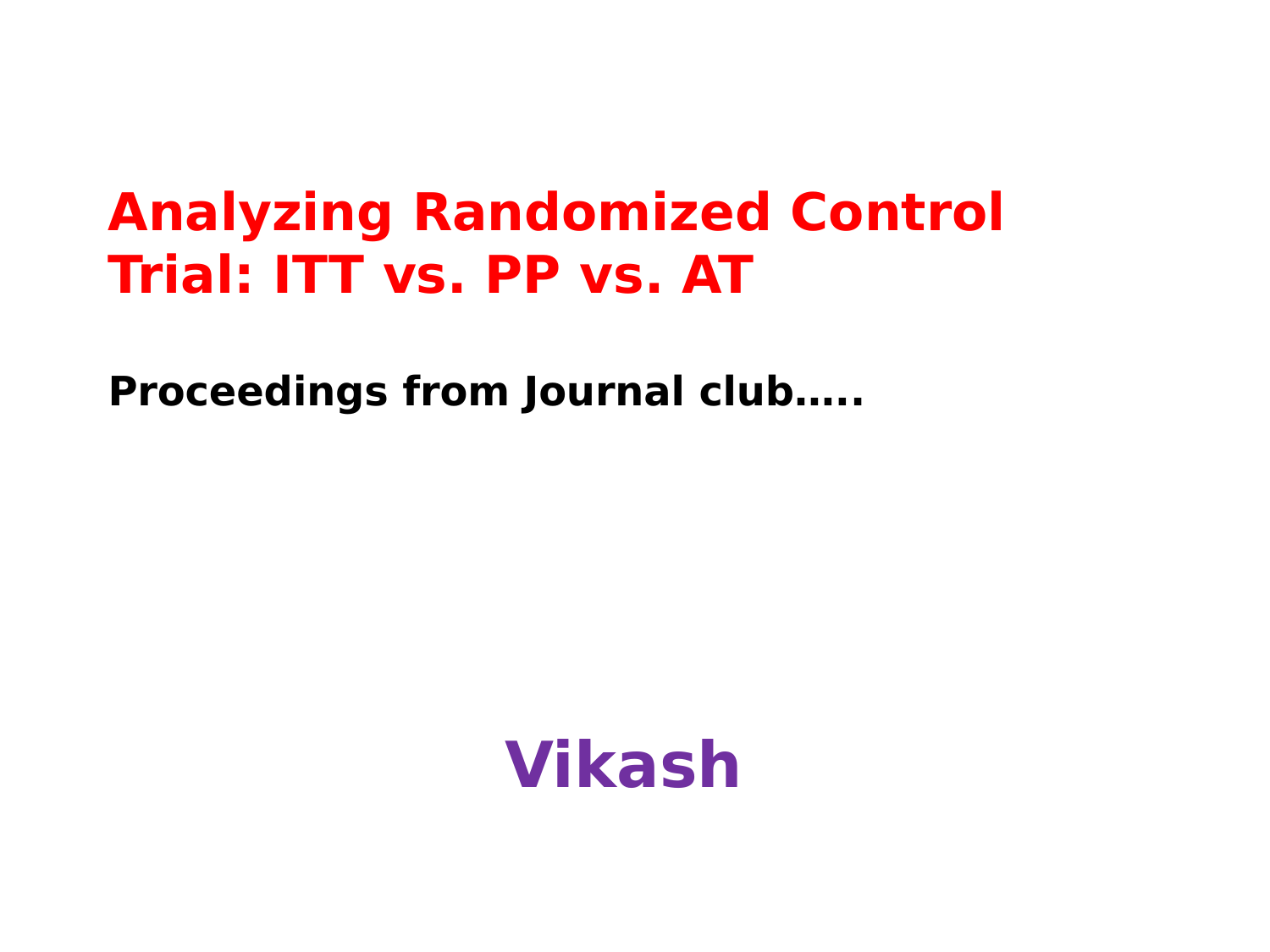

# Analyzing Randomized Control Trial: ITT vs. PP vs. AT Proceedings from Journal club…..

Vikash